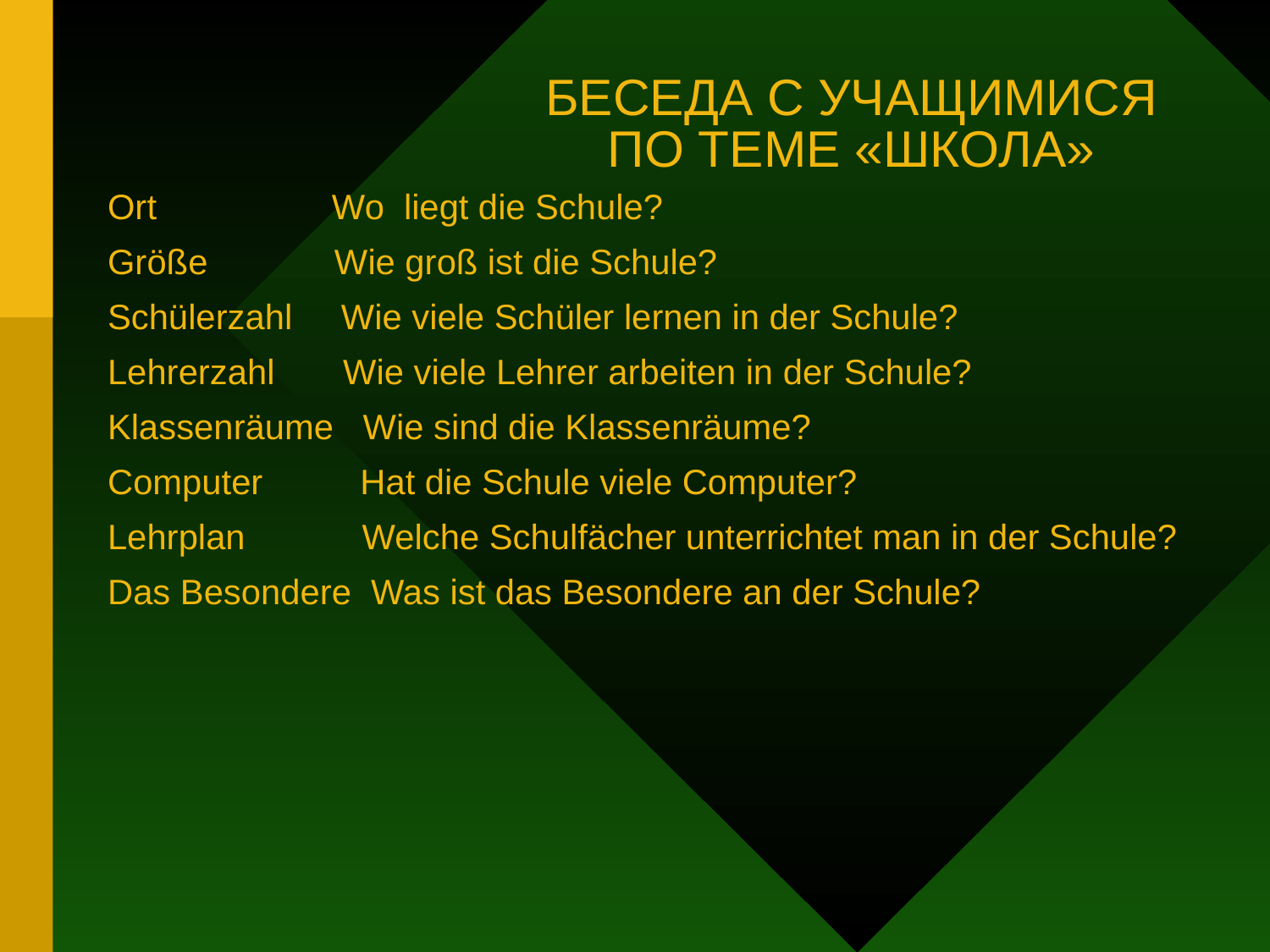

# БЕСЕДА С УЧАЩИМИСЯ ПО ТЕМЕ «ШКОЛА»
Ort                  Wo  liegt die Schule?
Größe             Wie groß ist die Schule?
Schülerzahl     Wie viele Schüler lernen in der Schule?
Lehrerzahl       Wie viele Lehrer arbeiten in der Schule?
Klassenräume   Wie sind die Klassenräume?
Computer          Hat die Schule viele Computer?
Lehrplan            Welche Schulfächer unterrichtet man in der Schule?
Das Besondere  Was ist das Besondere an der Schule?